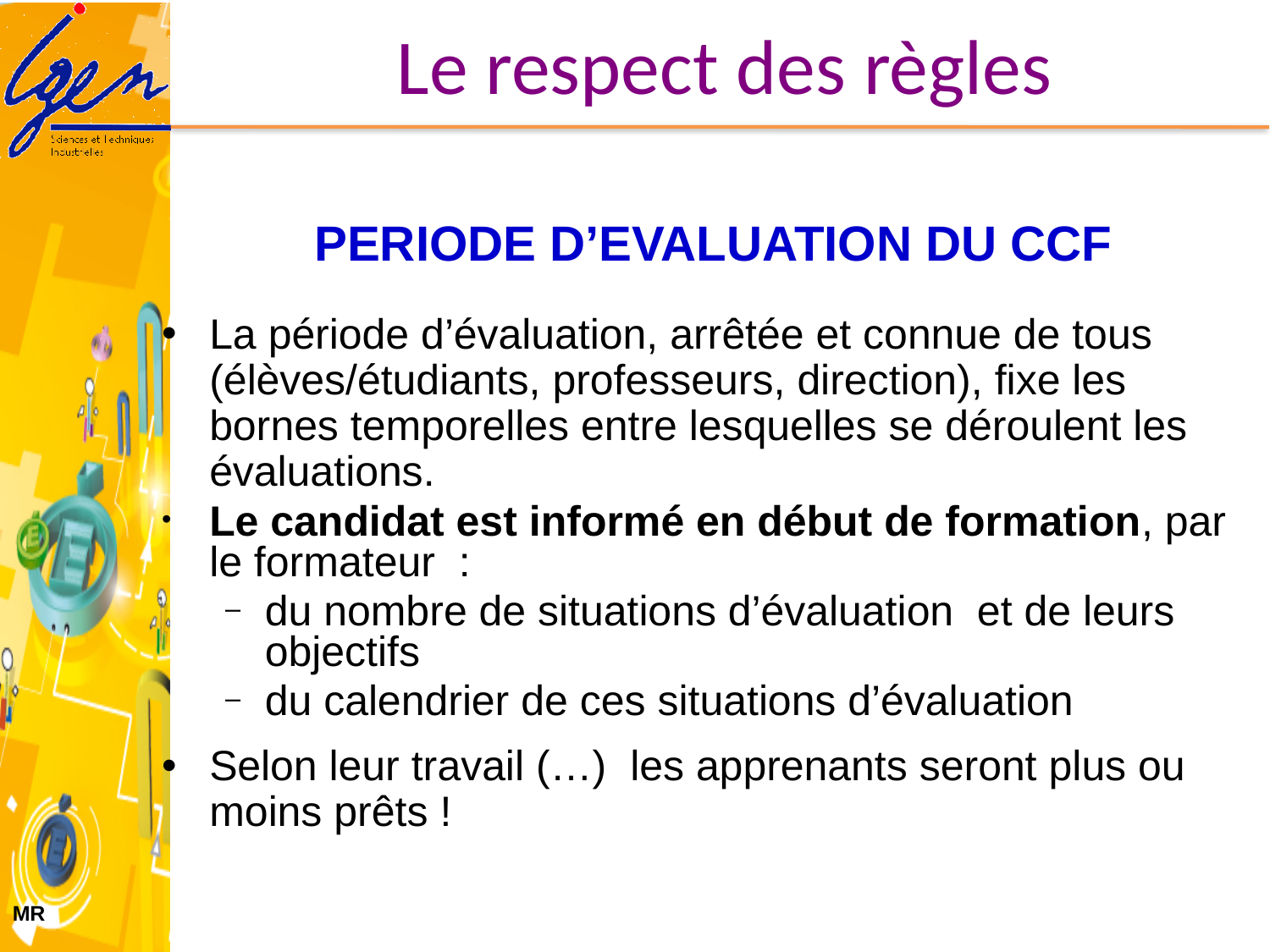

Le respect des règles
PERIODE D’EVALUATION DU CCF
La période d’évaluation, arrêtée et connue de tous (élèves/étudiants, professeurs, direction), fixe les bornes temporelles entre lesquelles se déroulent les évaluations.
Le candidat est informé en début de formation, par le formateur  :
du nombre de situations d’évaluation  et de leurs objectifs
du calendrier de ces situations d’évaluation
Selon leur travail (…)  les apprenants seront plus ou moins prêts !